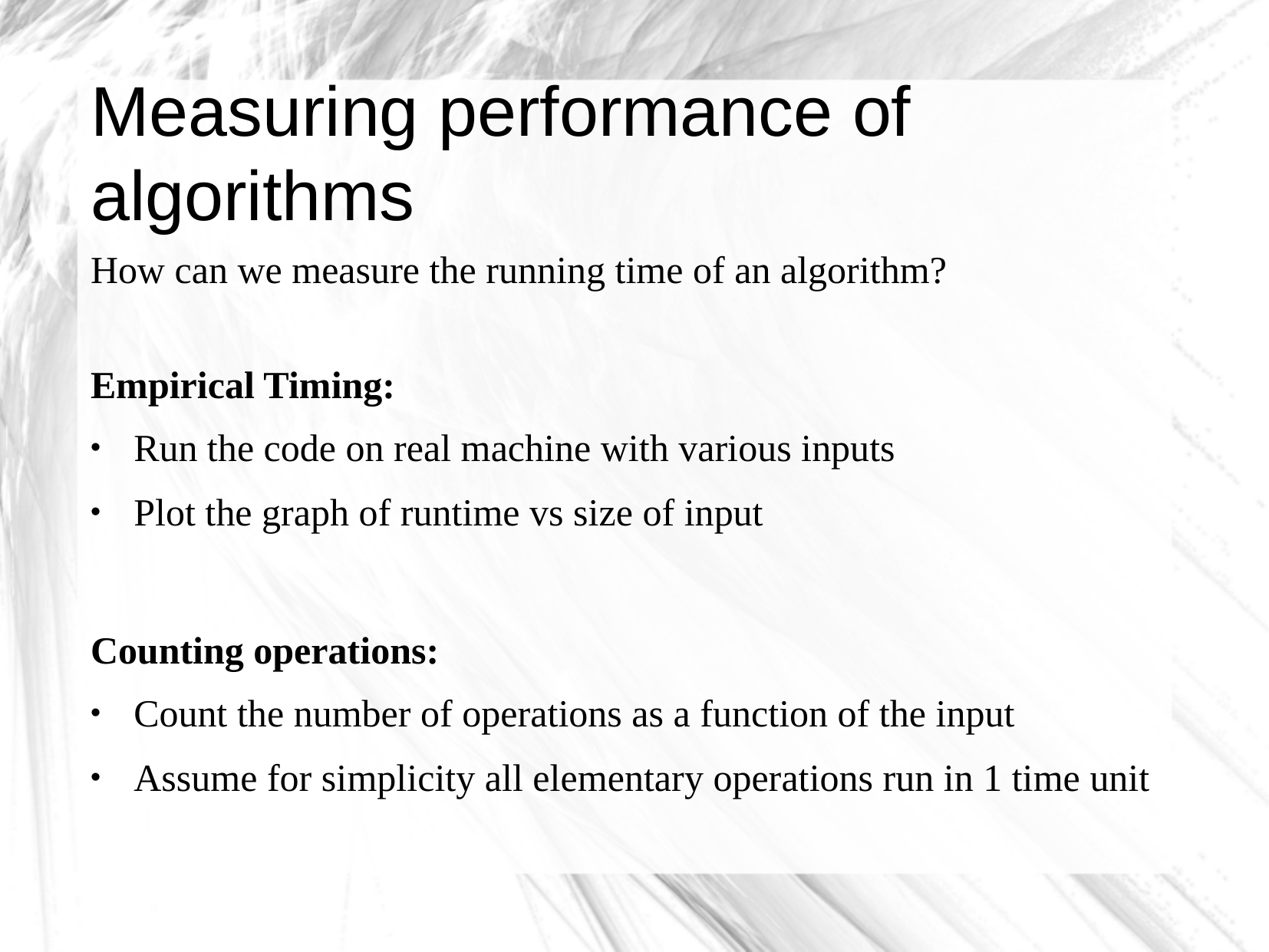

Measuring performance of algorithms
How can we measure the running time of an algorithm?
Empirical Timing:
Run the code on real machine with various inputs
Plot the graph of runtime vs size of input

Counting operations:
Count the number of operations as a function of the input
Assume for simplicity all elementary operations run in 1 time unit